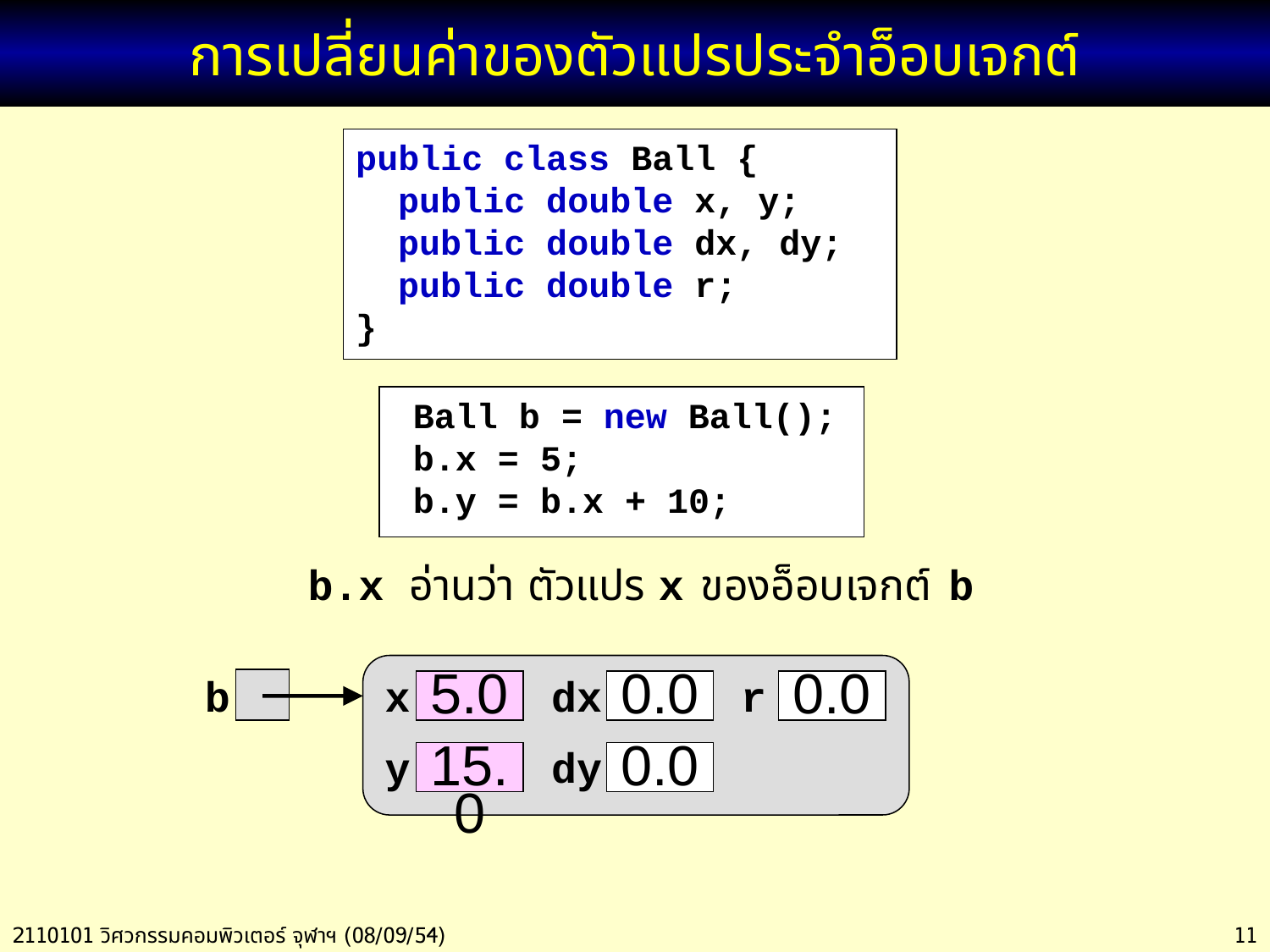

# การเปลี่ยนค่าของตัวแปรประจำอ็อบเจกต์
public class Ball {
  public double x, y;
  public double dx, dy;
  public double r;
}
 Ball b = new Ball();
 b.x = 5;
 b.y = b.x + 10;
b.x อ่านว่า ตัวแปร x ของอ็อบเจกต์  b

x
dx
r
0.0
0.0
0.0
y
dy
0.0
0.0

b
5.0

15.0